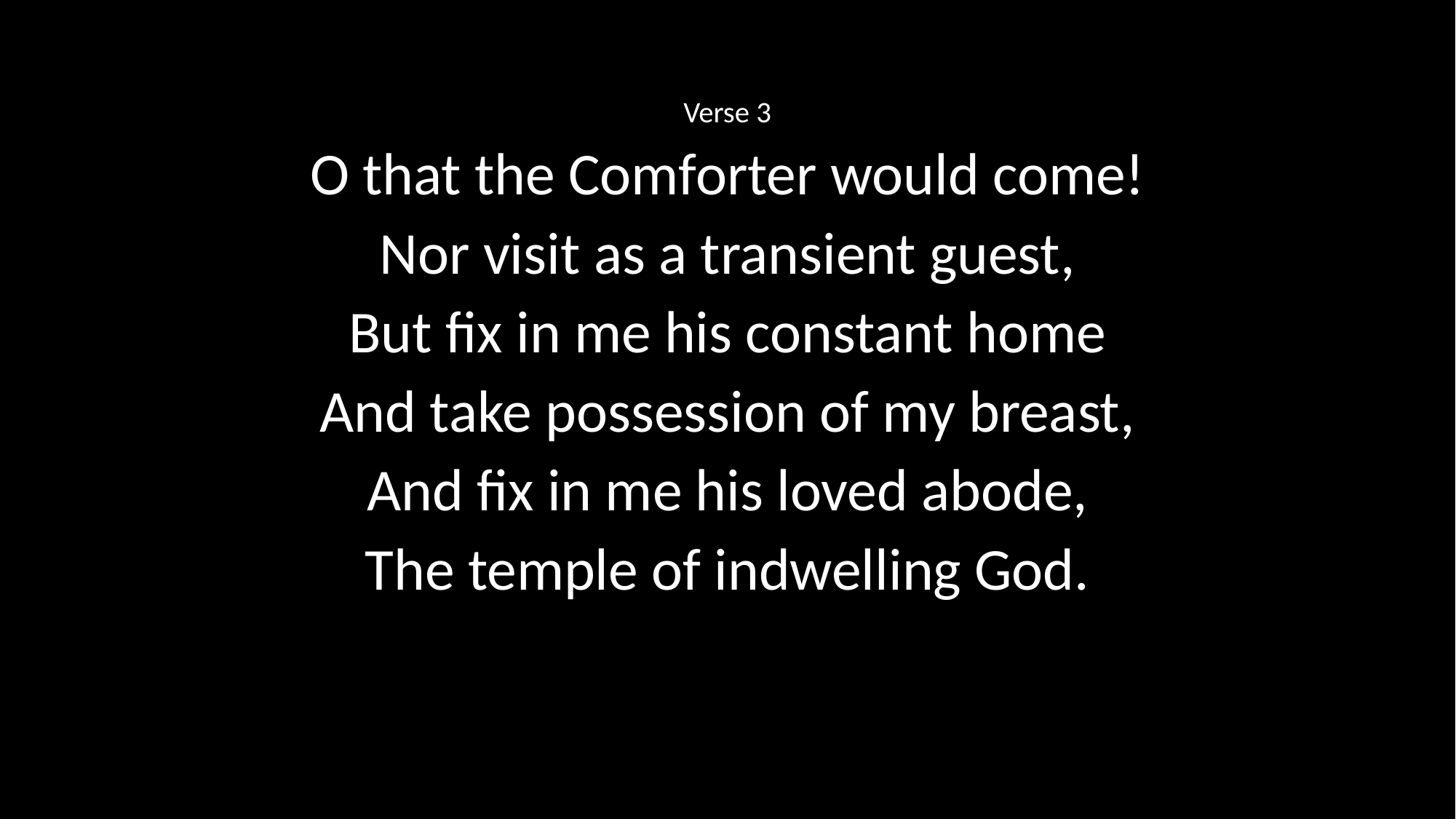

Verse 3
O that the Comforter would come!
Nor visit as a transient guest,
But fix in me his constant home
And take possession of my breast,
And fix in me his loved abode,
The temple of indwelling God.